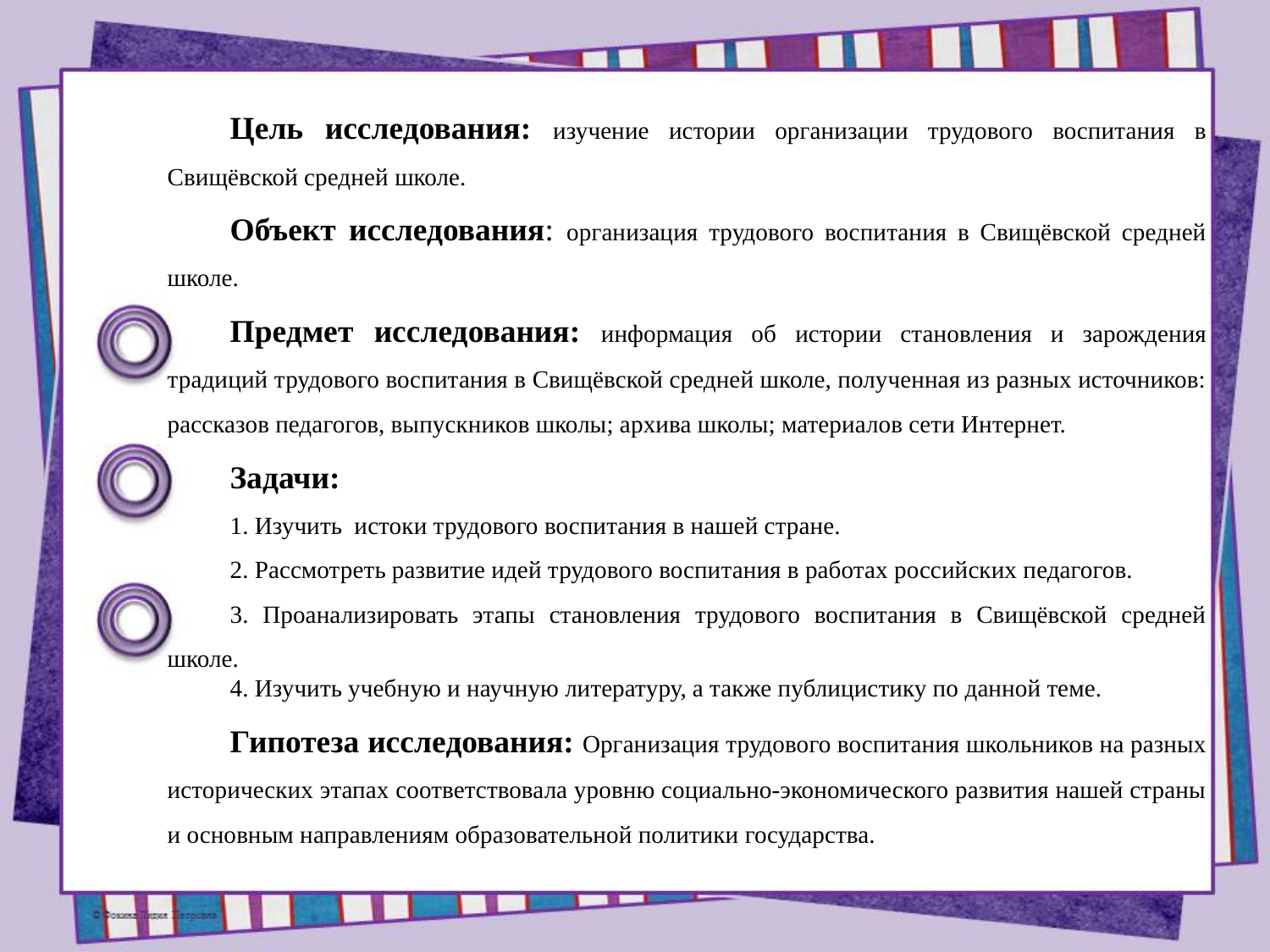

Цель исследования: изучение истории организации трудового воспитания в Свищёвской средней школе.
Объект исследования: организация трудового воспитания в Свищёвской средней школе.
Предмет исследования: информация об истории становления и зарождения традиций трудового воспитания в Свищёвской средней школе, полученная из разных источников: рассказов педагогов, выпускников школы; архива школы; материалов сети Интернет.
Задачи:
1. Изучить  истоки трудового воспитания в нашей стране.
2. Рассмотреть развитие идей трудового воспитания в работах российских педагогов.
3. Проанализировать этапы становления трудового воспитания в Свищёвской средней школе.
4. Изучить учебную и научную литературу, а также публицистику по данной теме.
Гипотеза исследования: Организация трудового воспитания школьников на разных исторических этапах соответствовала уровню социально-экономического развития нашей страны и основным направлениям образовательной политики государства.